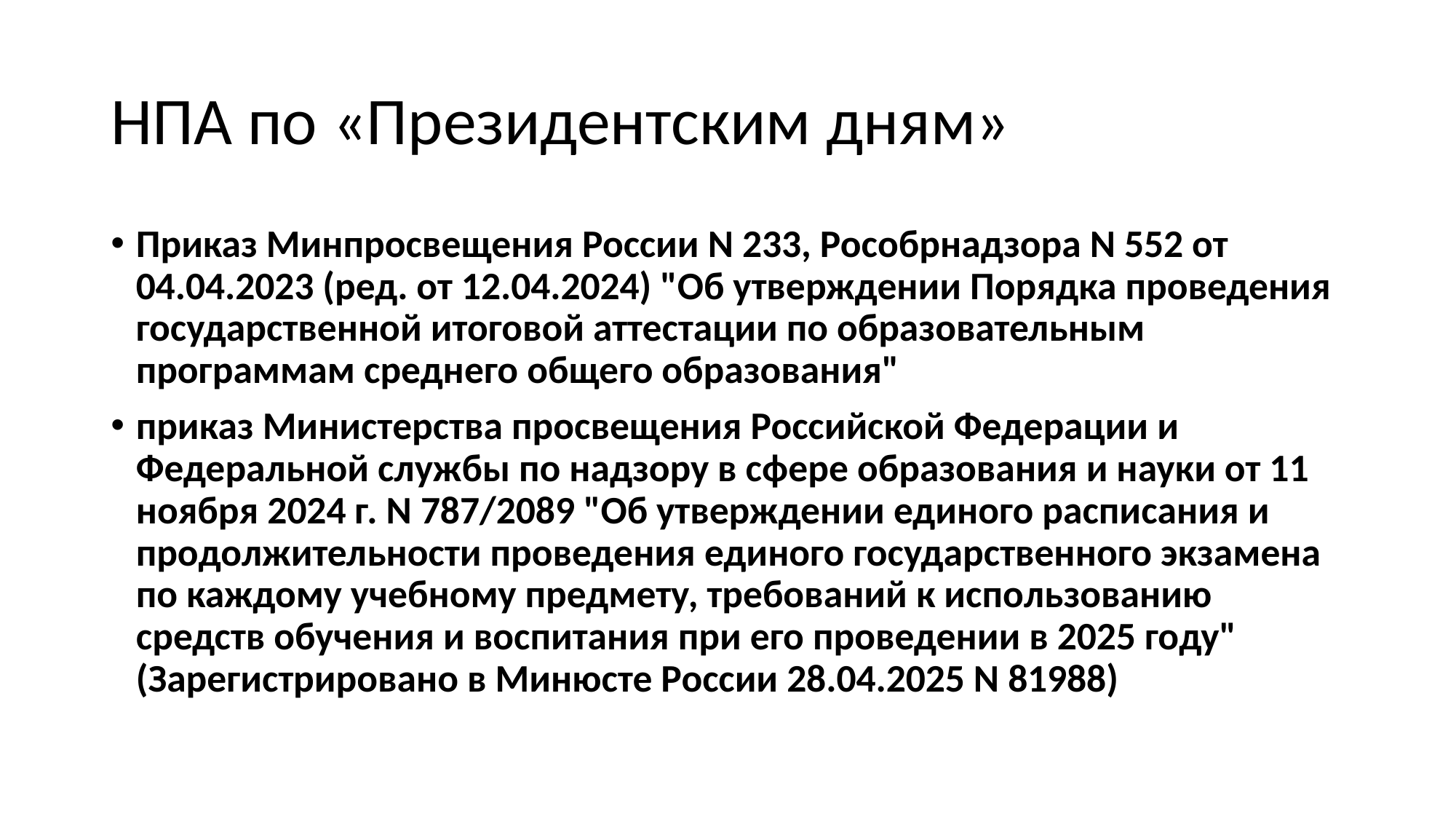

# НПА по «Президентским дням»
Приказ Минпросвещения России N 233, Рособрнадзора N 552 от 04.04.2023 (ред. от 12.04.2024) "Об утверждении Порядка проведения государственной итоговой аттестации по образовательным программам среднего общего образования"
приказ Министерства просвещения Российской Федерации и Федеральной службы по надзору в сфере образования и науки от 11 ноября 2024 г. N 787/2089 "Об утверждении единого расписания и продолжительности проведения единого государственного экзамена по каждому учебному предмету, требований к использованию средств обучения и воспитания при его проведении в 2025 году" (Зарегистрировано в Минюсте России 28.04.2025 N 81988)